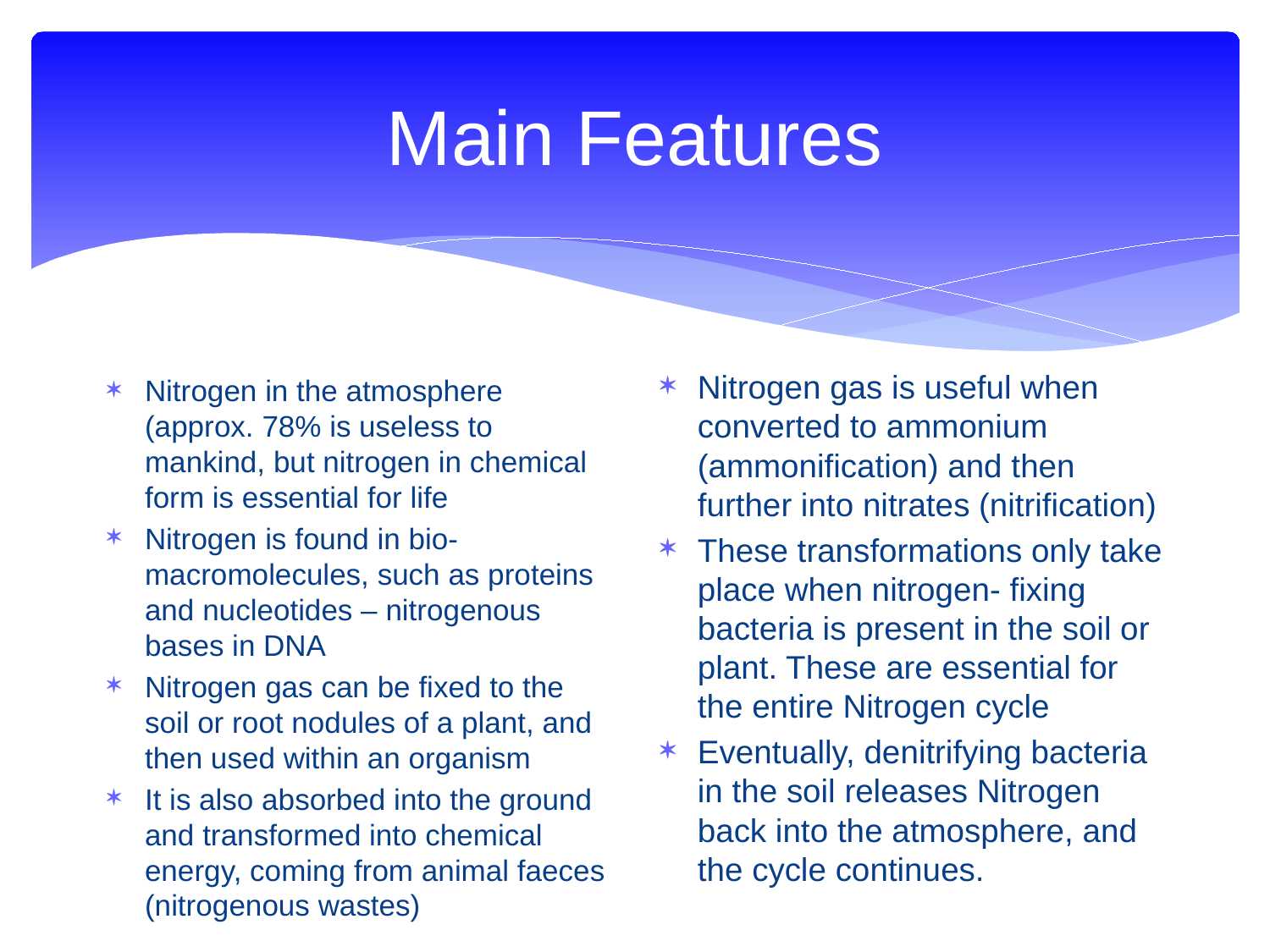

# Main Features
Nitrogen gas is useful when converted to ammonium (ammonification) and then further into nitrates (nitrification)
These transformations only take place when nitrogen- fixing bacteria is present in the soil or plant. These are essential for the entire Nitrogen cycle
Eventually, denitrifying bacteria in the soil releases Nitrogen back into the atmosphere, and the cycle continues.
Nitrogen in the atmosphere (approx. 78% is useless to mankind, but nitrogen in chemical form is essential for life
Nitrogen is found in bio-macromolecules, such as proteins and nucleotides – nitrogenous bases in DNA
Nitrogen gas can be fixed to the soil or root nodules of a plant, and then used within an organism
It is also absorbed into the ground and transformed into chemical energy, coming from animal faeces (nitrogenous wastes)